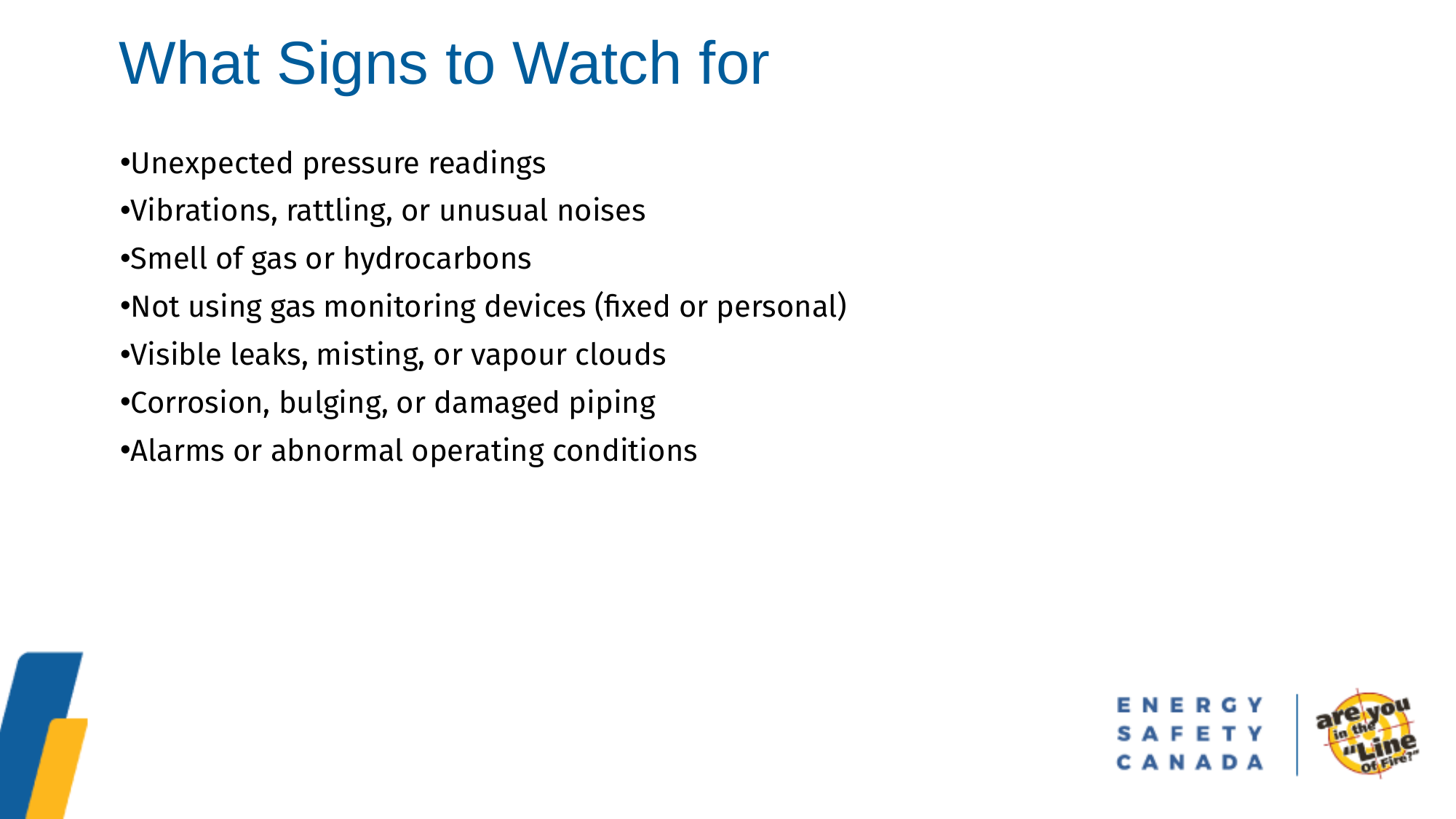

What Signs to Watch for
Unexpected pressure readings
Vibrations, rattling, or unusual noises
Smell of gas or hydrocarbons
Not using gas monitoring devices (fixed or personal)
Visible leaks, misting, or vapour clouds
Corrosion, bulging, or damaged piping
Alarms or abnormal operating conditions